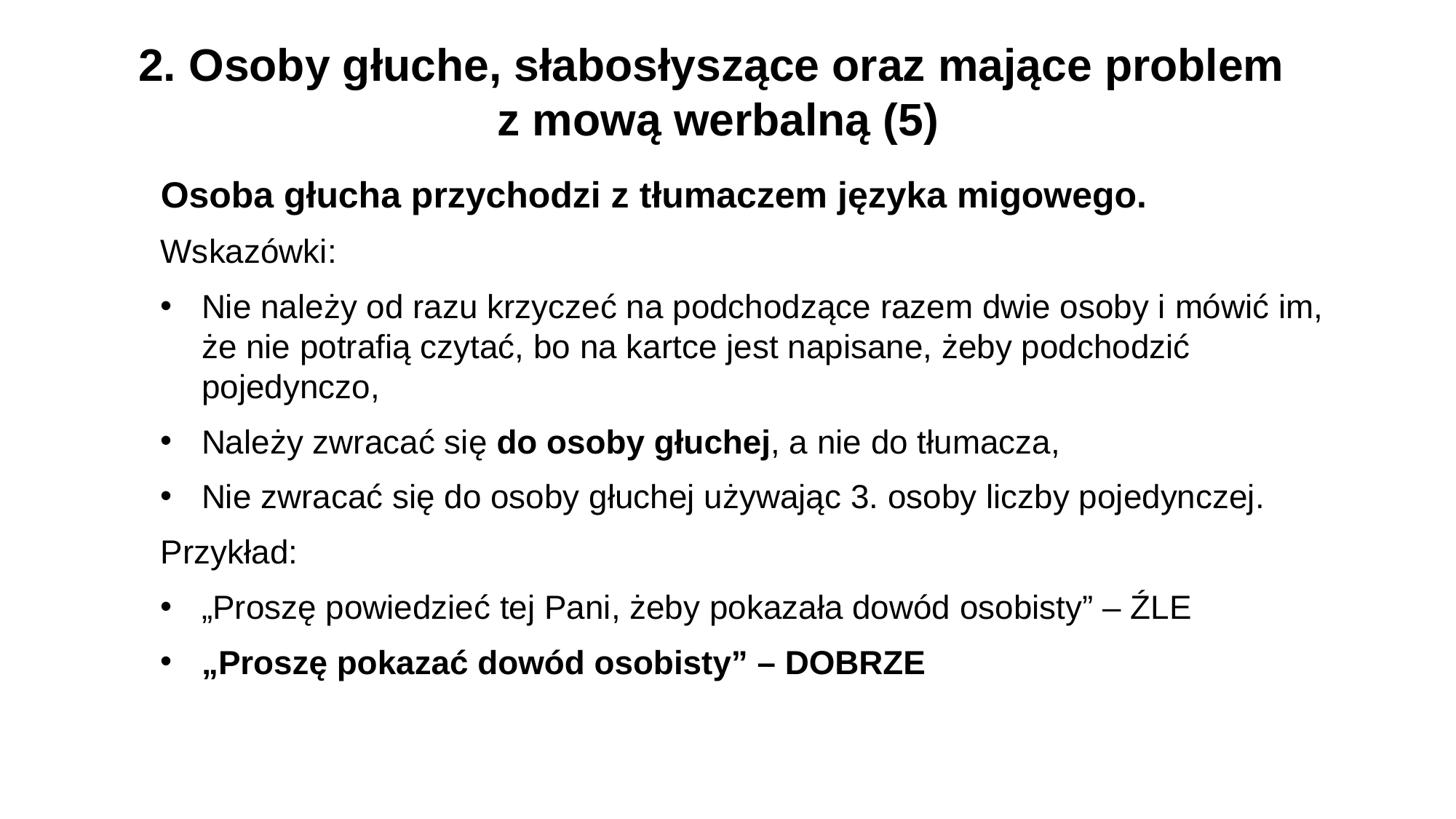

2. Osoby głuche, słabosłyszące oraz mające problem
z mową werbalną (5)
Osoba głucha przychodzi z tłumaczem języka migowego.
Wskazówki:
Nie należy od razu krzyczeć na podchodzące razem dwie osoby i mówić im,
że nie potrafią czytać, bo na kartce jest napisane, żeby podchodzić pojedynczo,
Należy zwracać się do osoby głuchej, a nie do tłumacza,
Nie zwracać się do osoby głuchej używając 3. osoby liczby pojedynczej.
Przykład:
„Proszę powiedzieć tej Pani, żeby pokazała dowód osobisty” – ŹLE
„Proszę pokazać dowód osobisty” – DOBRZE